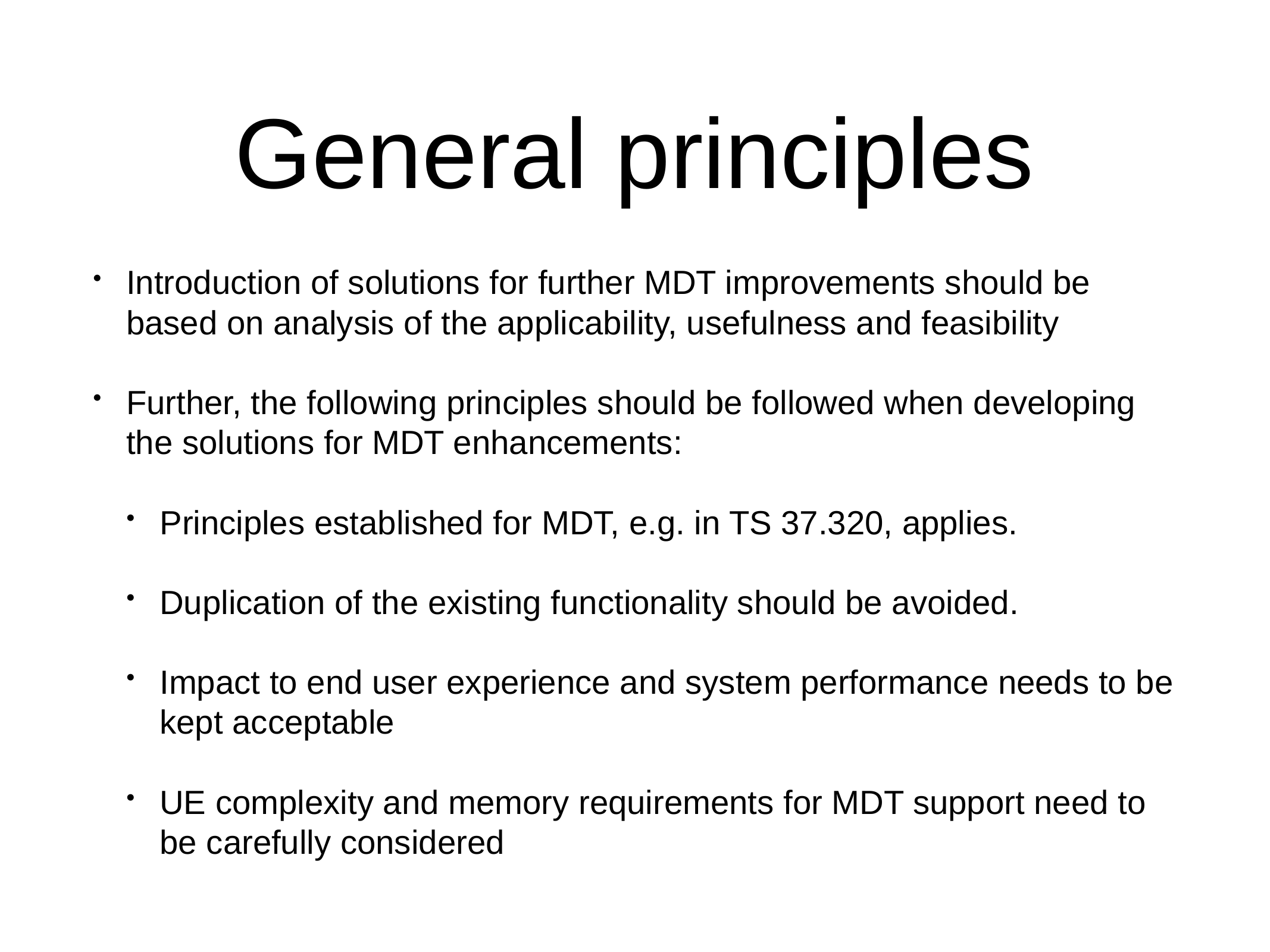

# General principles
Introduction of solutions for further MDT improvements should be based on analysis of the applicability, usefulness and feasibility
Further, the following principles should be followed when developing the solutions for MDT enhancements:
Principles established for MDT, e.g. in TS 37.320, applies.
Duplication of the existing functionality should be avoided.
Impact to end user experience and system performance needs to be kept acceptable
UE complexity and memory requirements for MDT support need to be carefully considered